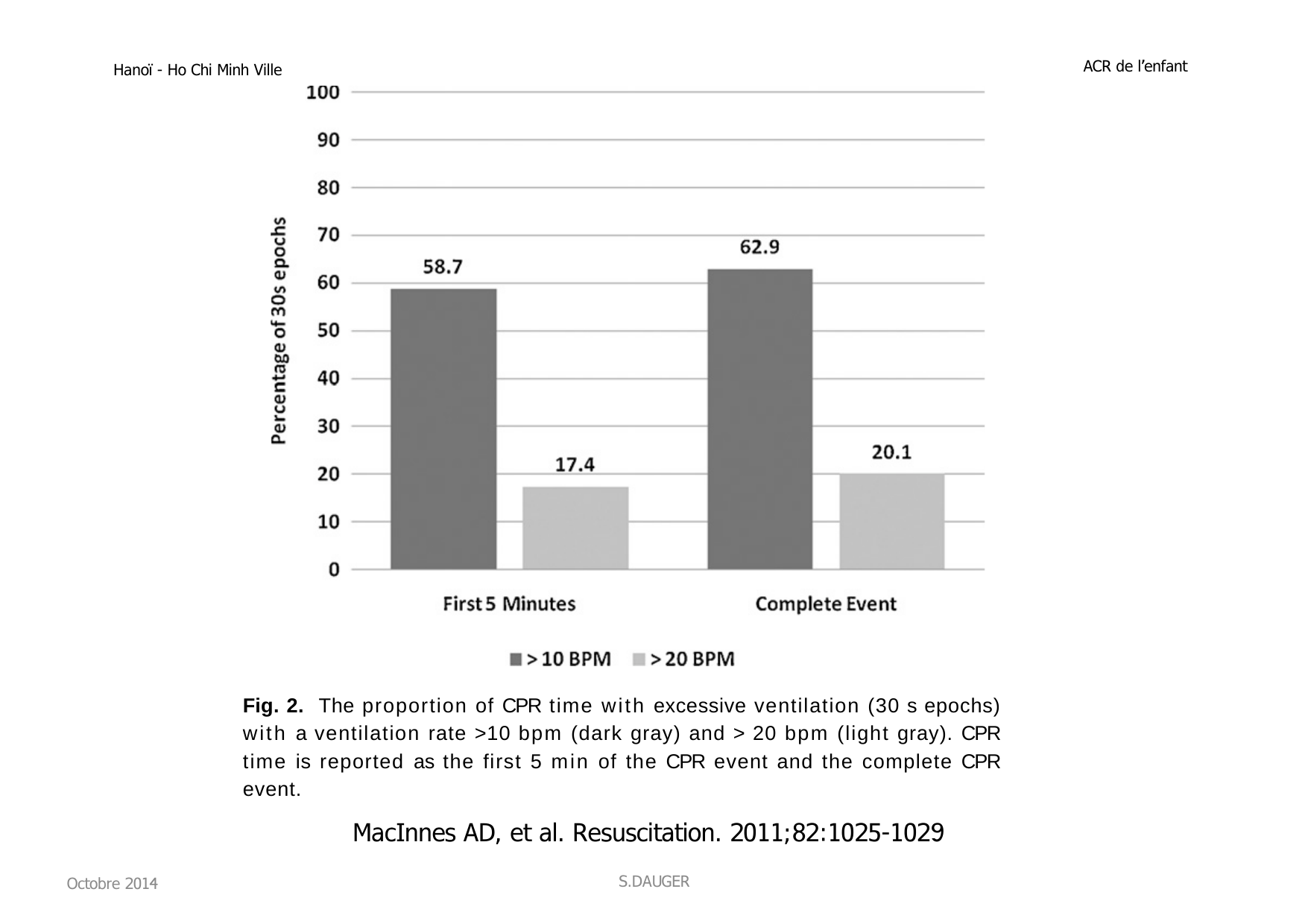

ACR de l’enfant
Hanoï - Ho Chi Minh Ville

Fig. 2.  The proportion of CPR time with excessive ventilation (30 s epochs) with a ventilation rate >10 bpm (dark gray) and > 20 bpm (light gray). CPR time is reported as the first 5 min of the CPR event and the complete CPR event.
MacInnes AD, et al. Resuscitation. 2011;82:1025-1029
Octobre 2014
S.DAUGER